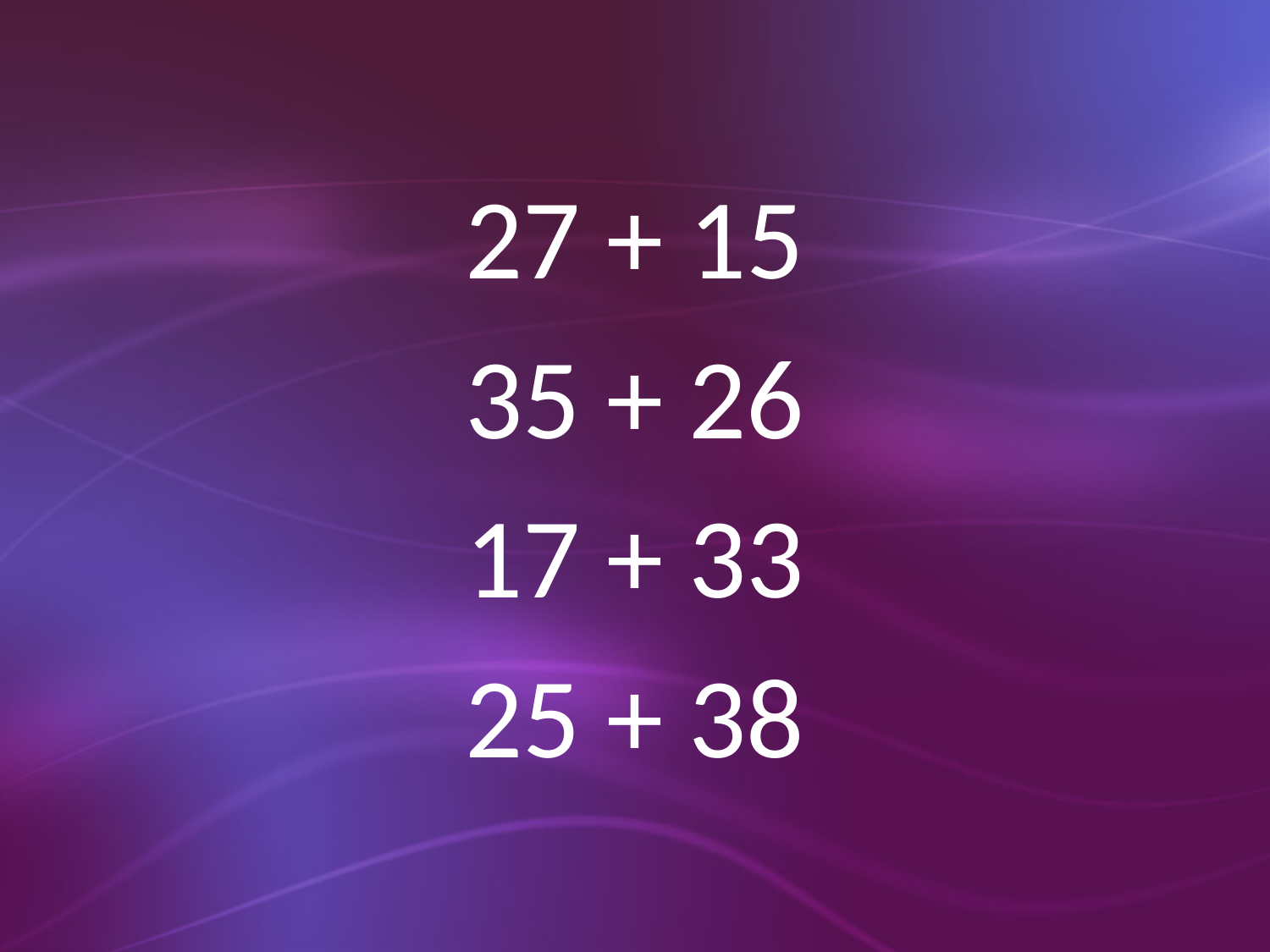

27 + 15
35 + 26
17 + 33
25 + 38